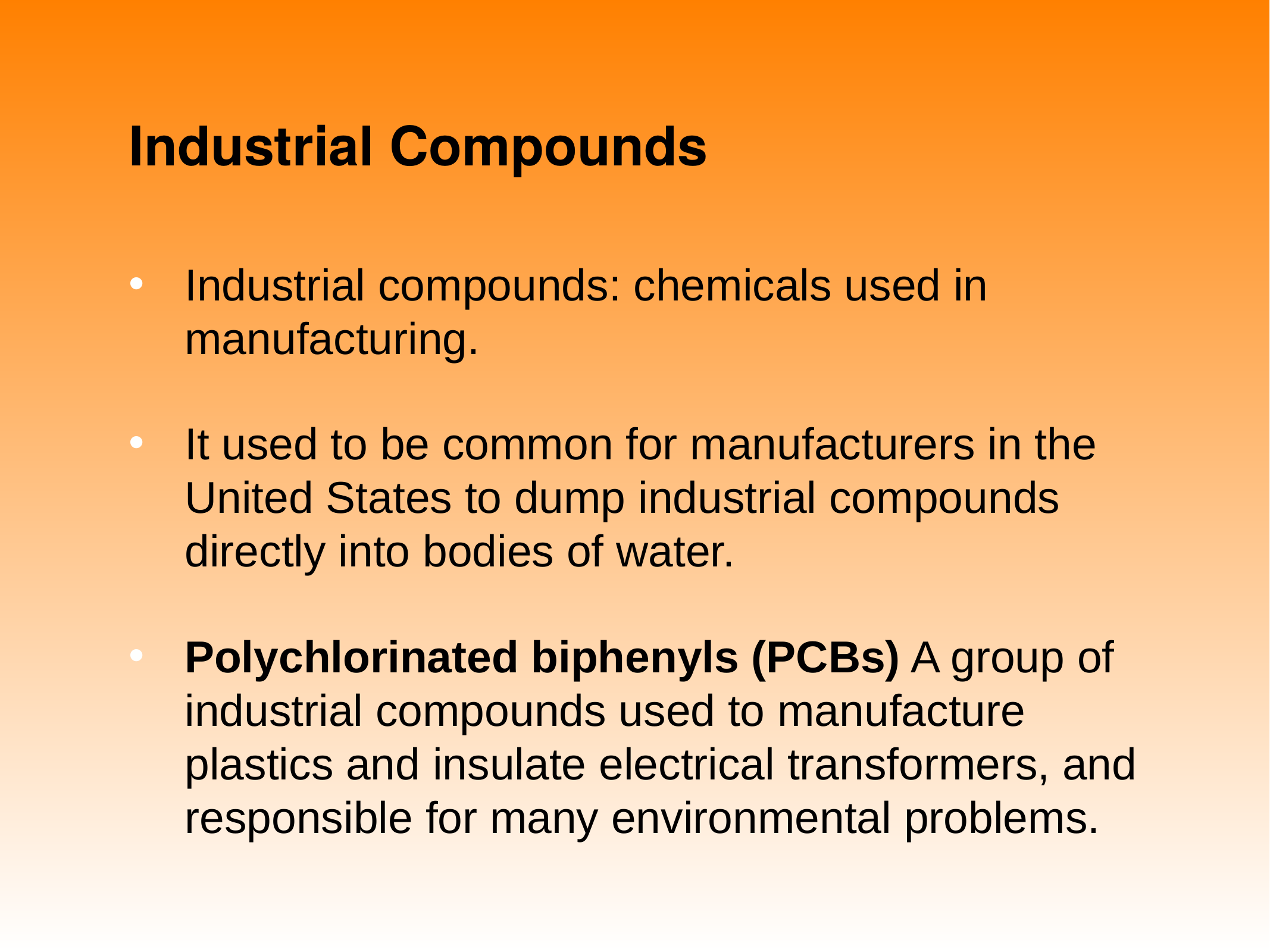

# Industrial Compounds
Industrial compounds: chemicals used in manufacturing.
It used to be common for manufacturers in the United States to dump industrial compounds directly into bodies of water.
Polychlorinated biphenyls (PCBs) A group of industrial compounds used to manufacture plastics and insulate electrical transformers, and responsible for many environmental problems.